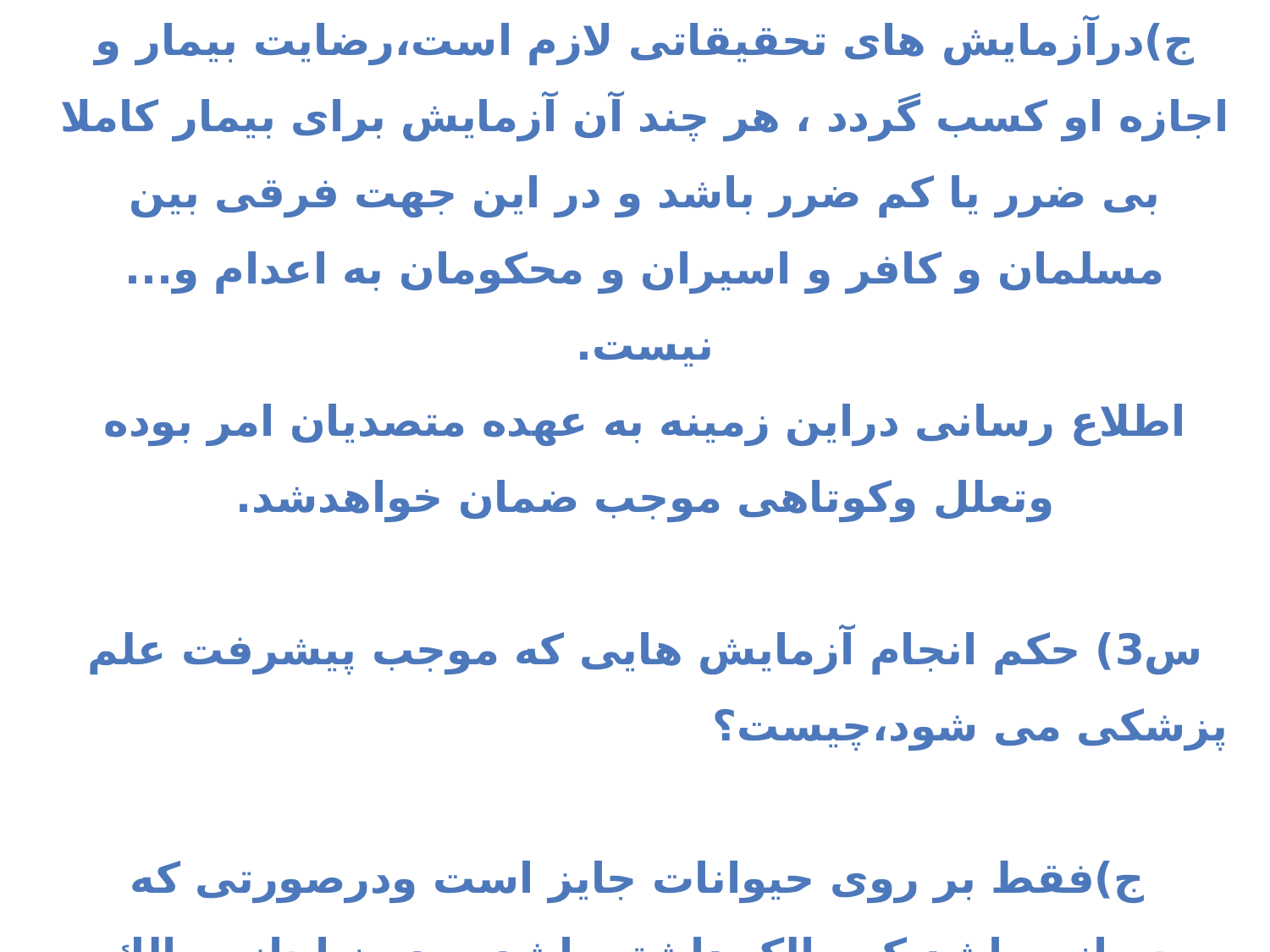

س2) درچه صورتی کسب رضایت ازبیماران جهت آزمایشهای تحقیقاتی لازم است؟
ج)درآزمايش هاى تحقيقاتى لازم است،رضايت بيمار و اجازه او کسب گردد ، هر چند آن آزمايش براى بيمار كاملا بى ضرر يا كم ضرر باشد و در اين جهت فرقى بين مسلمان و كافر و اسيران و محكومان به اعدام و... نيست.
اطلاع رسانی دراین زمینه به عهده متصدیان امر بوده وتعلل وکوتاهی موجب ضمان خواهدشد.

س3) حکم انجام آزمايش هايى كه موجب پيشرفت علم پزشكى مى شود،چیست؟
 ج)فقط بر روى حيوانات جایز است ودرصورتی که حیوانی باشد که مالک داشته باشد ، بدون اجازه مالك جايز نيست واگر بدون اذن مالک انجام شود  موجب ضمان قیمت خواهدبود.